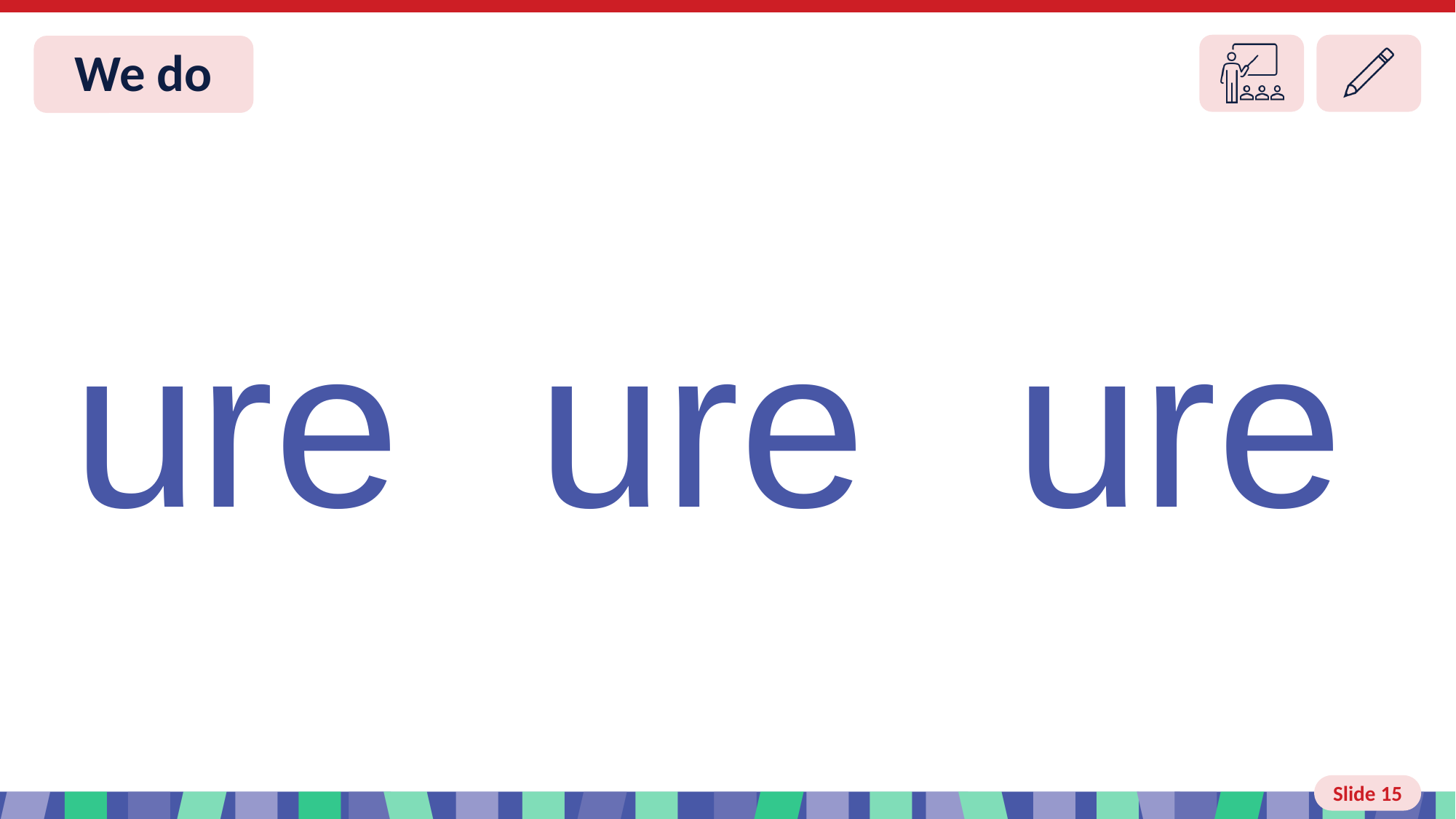

Slide 15 We do
 ure
 ure
 ure